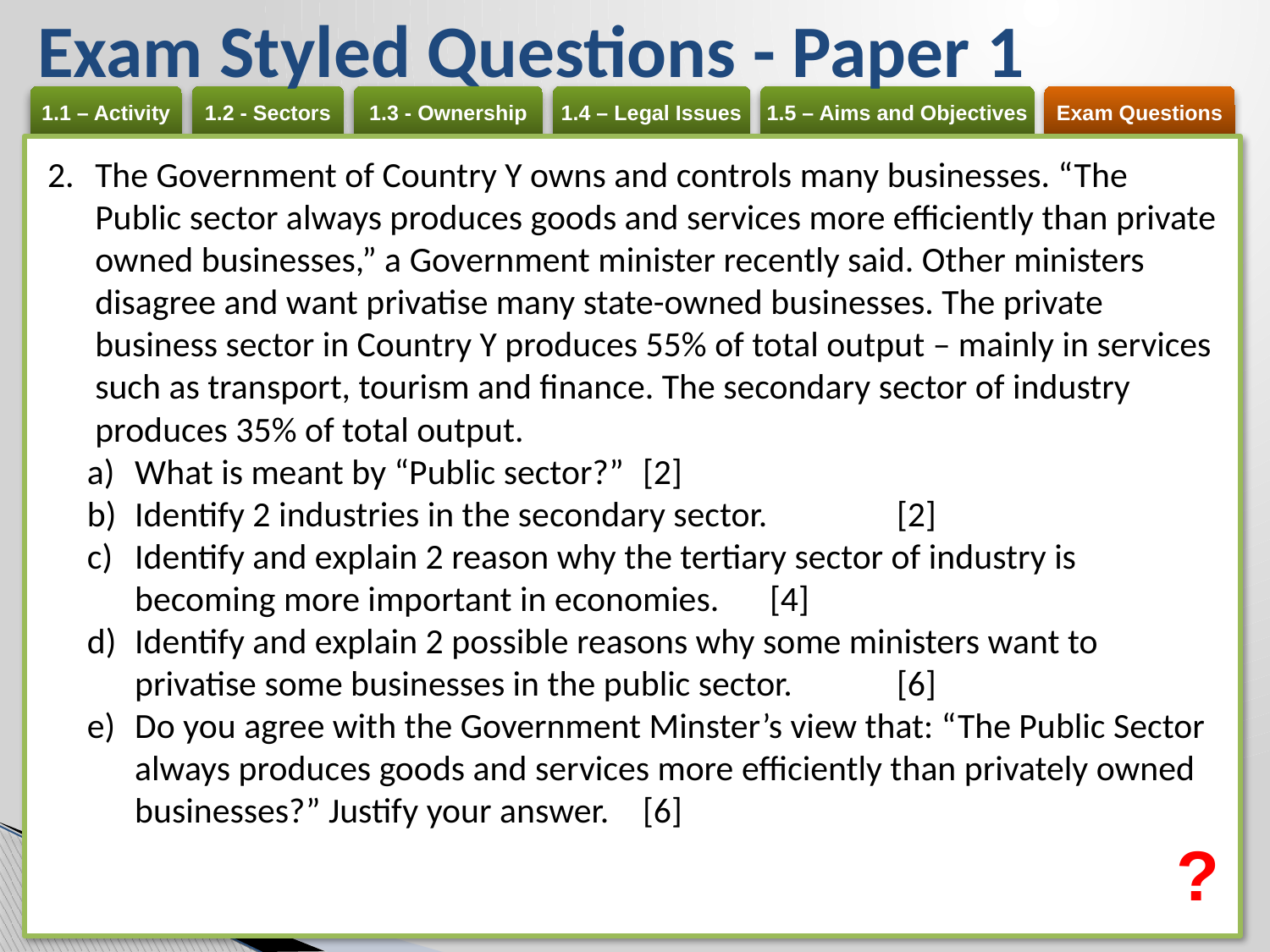

# Exam Styled Questions - Paper 1
The Government of Country Y owns and controls many businesses. “The Public sector always produces goods and services more efficiently than private owned businesses,” a Government minister recently said. Other ministers disagree and want privatise many state-owned businesses. The private business sector in Country Y produces 55% of total output – mainly in services such as transport, tourism and finance. The secondary sector of industry produces 35% of total output.
What is meant by “Public sector?” 	[2]
Identify 2 industries in the secondary sector. 	[2]
Identify and explain 2 reason why the tertiary sector of industry is becoming more important in economies. 	[4]
Identify and explain 2 possible reasons why some ministers want to privatise some businesses in the public sector. 	[6]
Do you agree with the Government Minster’s view that: “The Public Sector always produces goods and services more efficiently than privately owned businesses?” Justify your answer.	[6]
?